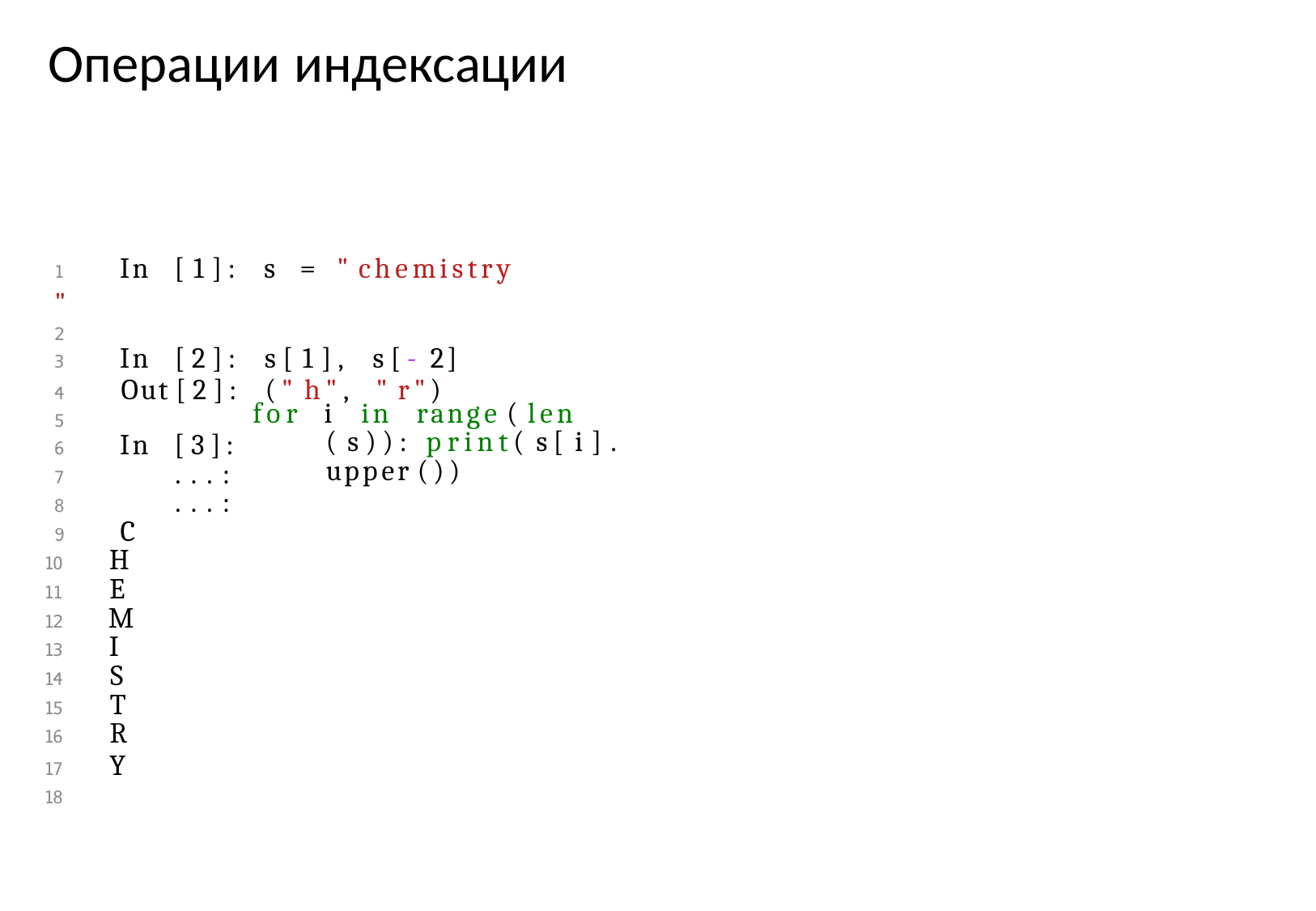

# Операции индексации
1	In  [1]:  s  =  " chemistry "
2
3	In  [2]:  s[1],  s[- 2]
4	Out [2]:  (" h",  " r")
5
6	In  [3]:
7	...:
8	...:
9	C
10	H
11	E
12	M
13	I
14	S
15	T
16	R
17	Y
18
for  i  in  range ( len ( s)): print( s[ i]. upper ())